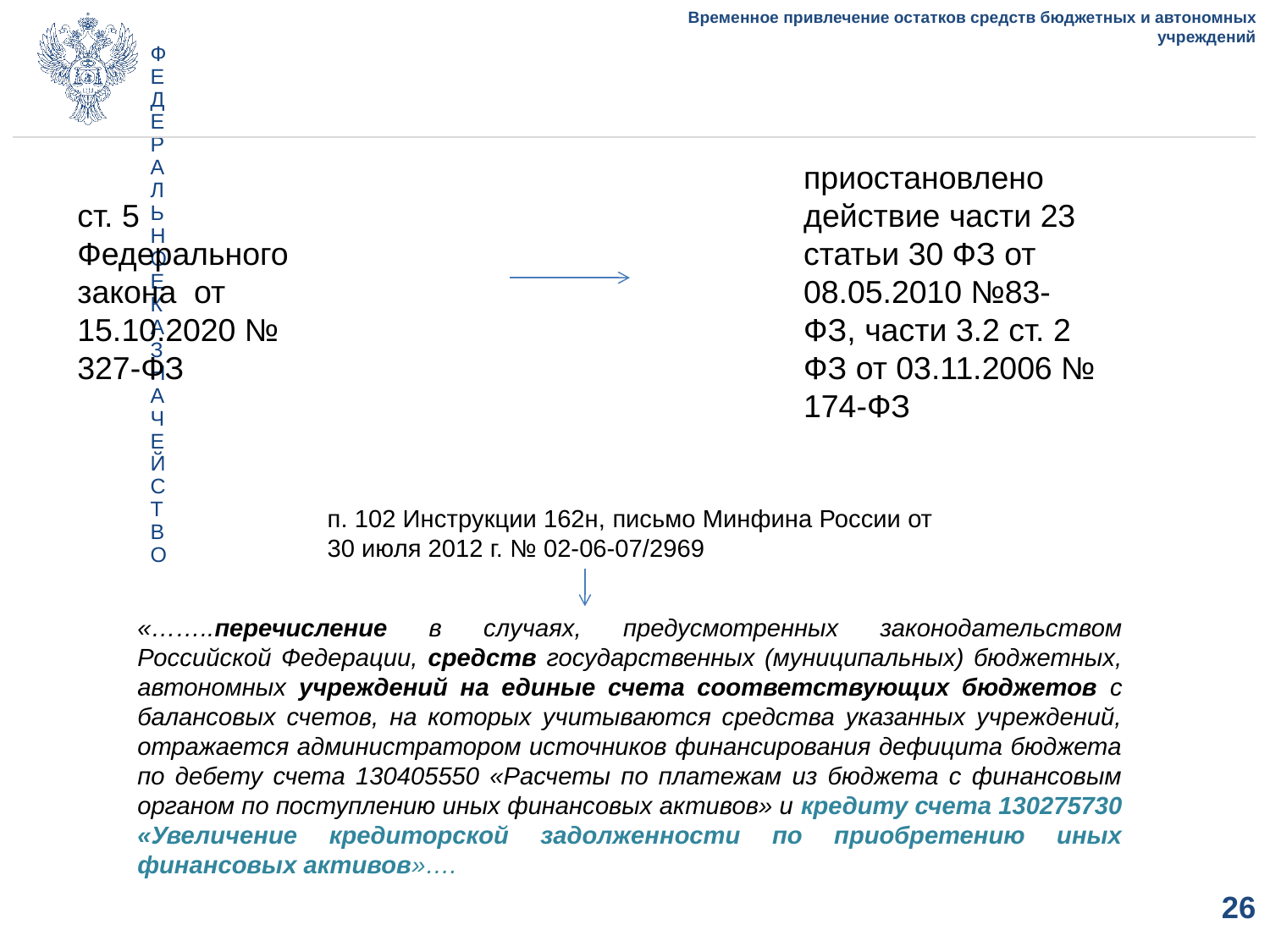

# Временное привлечение остатков средств бюджетных и автономных учреждений
приостановлено действие части 23 статьи 30 ФЗ от 08.05.2010 №83-ФЗ, части 3.2 ст. 2 ФЗ от 03.11.2006 № 174-ФЗ
ст. 5 Федерального закона  от 15.10.2020 № 327-ФЗ
п. 102 Инструкции 162н, письмо Минфина России от 30 июля 2012 г. № 02-06-07/2969
«……..перечисление в случаях, предусмотренных законодательством Российской Федерации, средств государственных (муниципальных) бюджетных, автономных учреждений на единые счета соответствующих бюджетов с балансовых счетов, на которых учитываются средства указанных учреждений, отражается администратором источников финансирования дефицита бюджета по дебету счета 130405550 «Расчеты по платежам из бюджета с финансовым органом по поступлению иных финансовых активов» и кредиту счета 130275730 «Увеличение кредиторской задолженности по приобретению иных финансовых активов»….
26